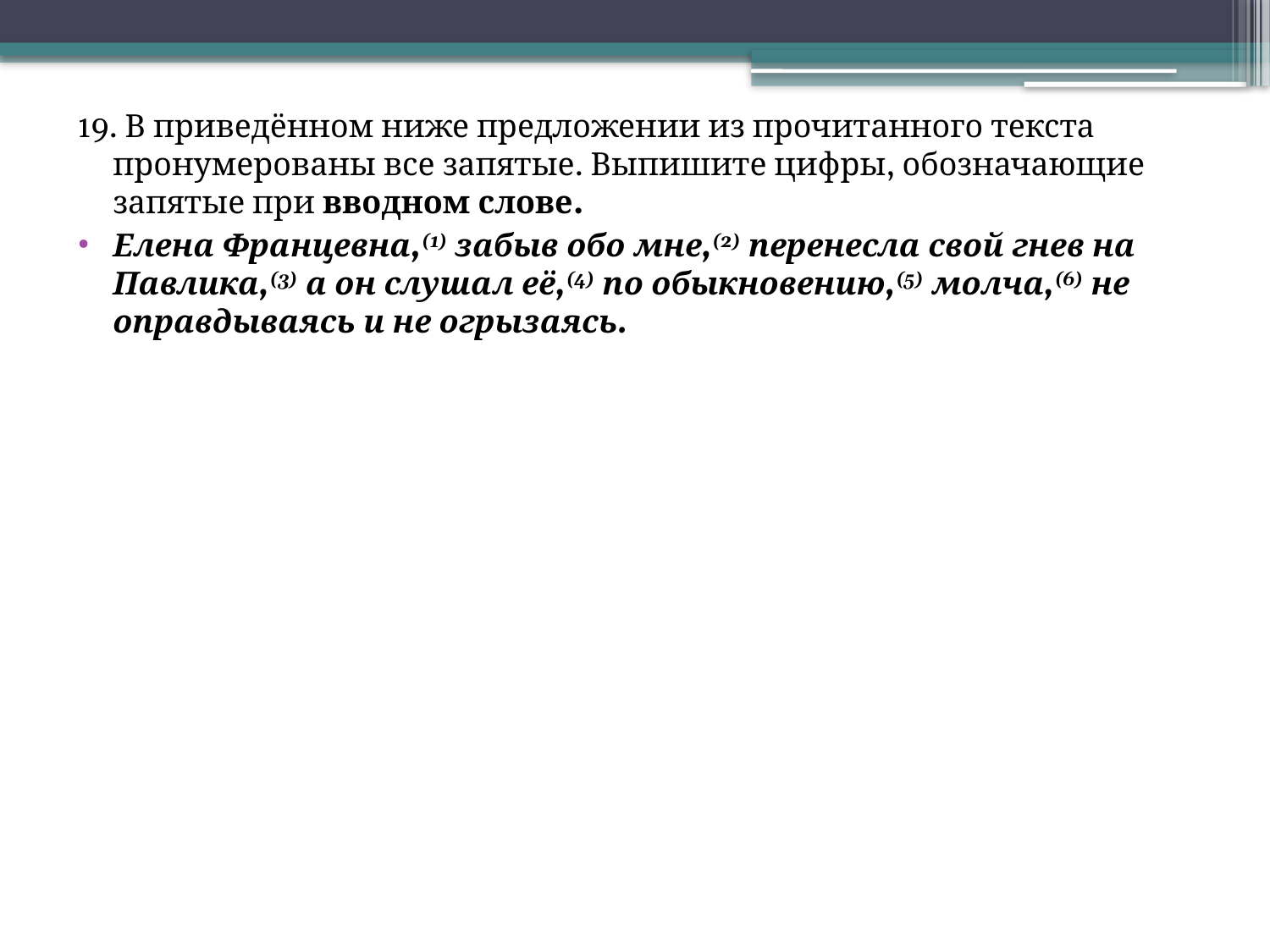

19. В приведённом ниже предложении из прочитанного текста пронумерованы все запятые. Выпишите цифры, обозначающие запятые при вводном слове.
Елена Францевна,(1) забыв обо мне,(2) перенесла свой гнев на Павлика,(3) а он слушал её,(4) по обыкновению,(5) молча,(6) не оправдыва­ясь и не огрызаясь.